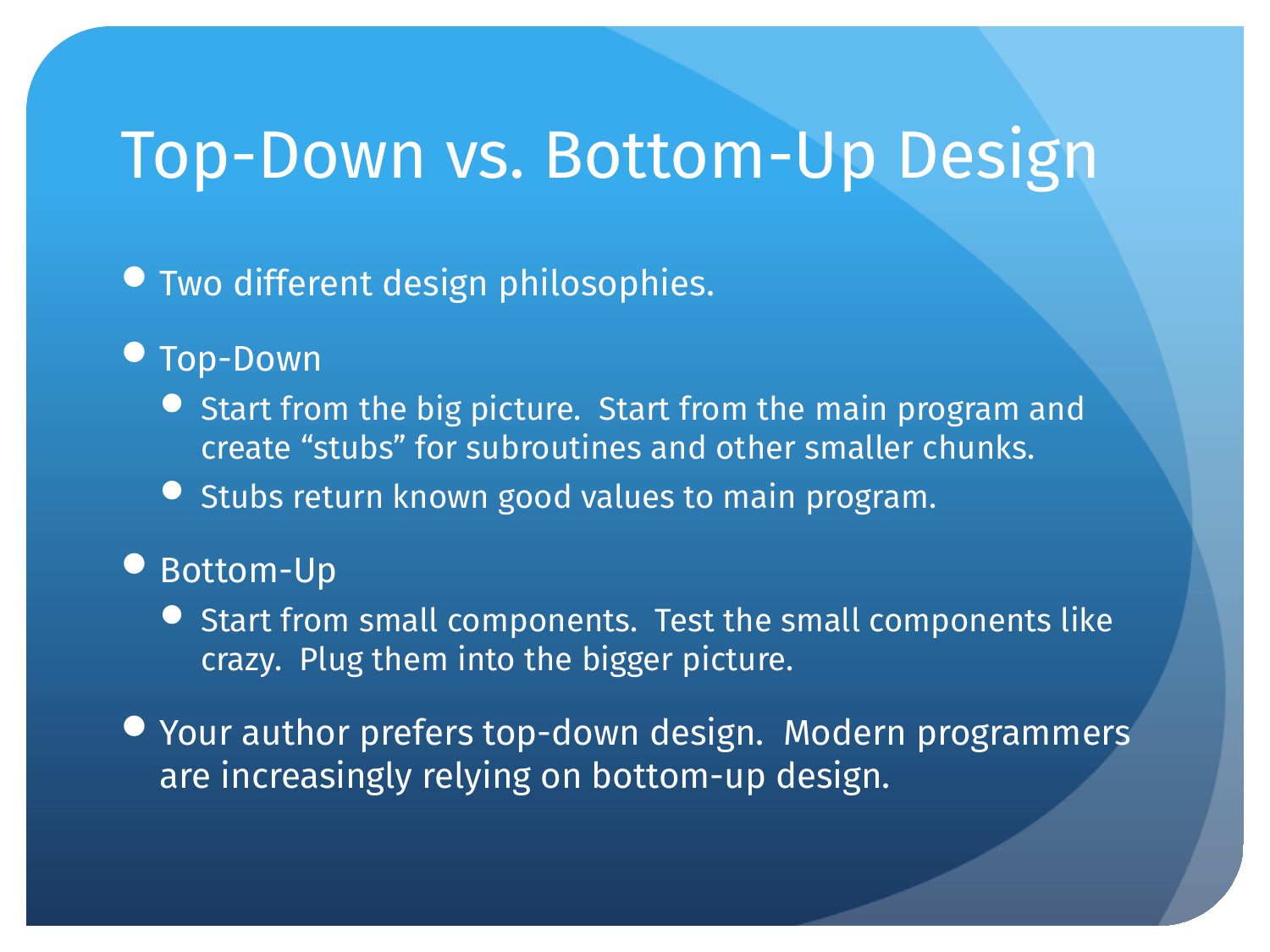

# Top-Down vs. Bottom-Up Design
Two different design philosophies.
Top-Down
Start from the big picture.  Start from the main program and create “stubs” for subroutines and other smaller chunks.
Stubs return known good values to main program.
Bottom-Up
Start from small components.  Test the small components like crazy.  Plug them into the bigger picture.
Your author prefers top-down design.  Modern programmers are increasingly relying on bottom-up design.